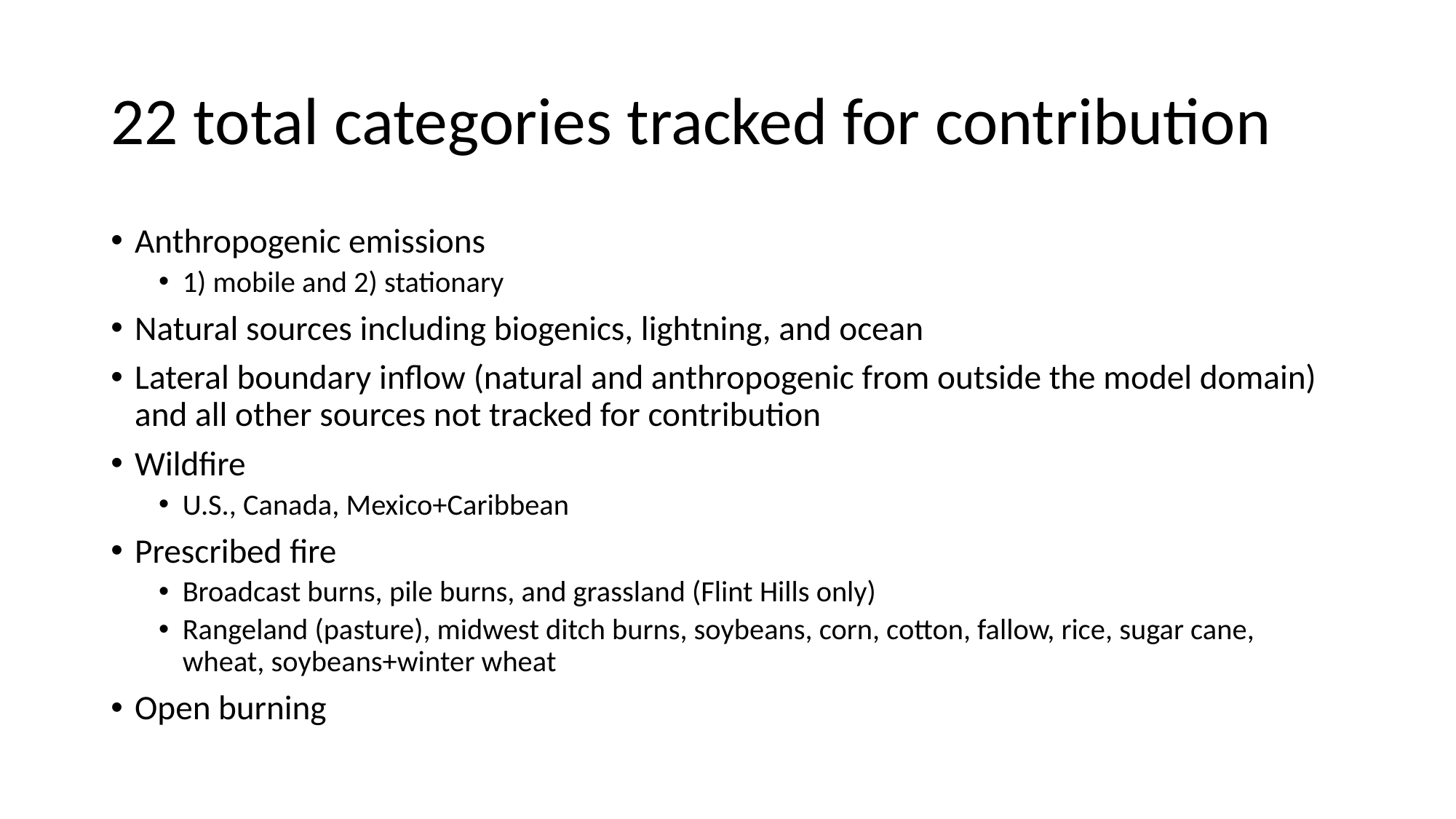

# 22 total categories tracked for contribution
Anthropogenic emissions
1) mobile and 2) stationary
Natural sources including biogenics, lightning, and ocean
Lateral boundary inflow (natural and anthropogenic from outside the model domain) and all other sources not tracked for contribution
Wildfire
U.S., Canada, Mexico+Caribbean
Prescribed fire
Broadcast burns, pile burns, and grassland (Flint Hills only)
Rangeland (pasture), midwest ditch burns, soybeans, corn, cotton, fallow, rice, sugar cane, wheat, soybeans+winter wheat
Open burning